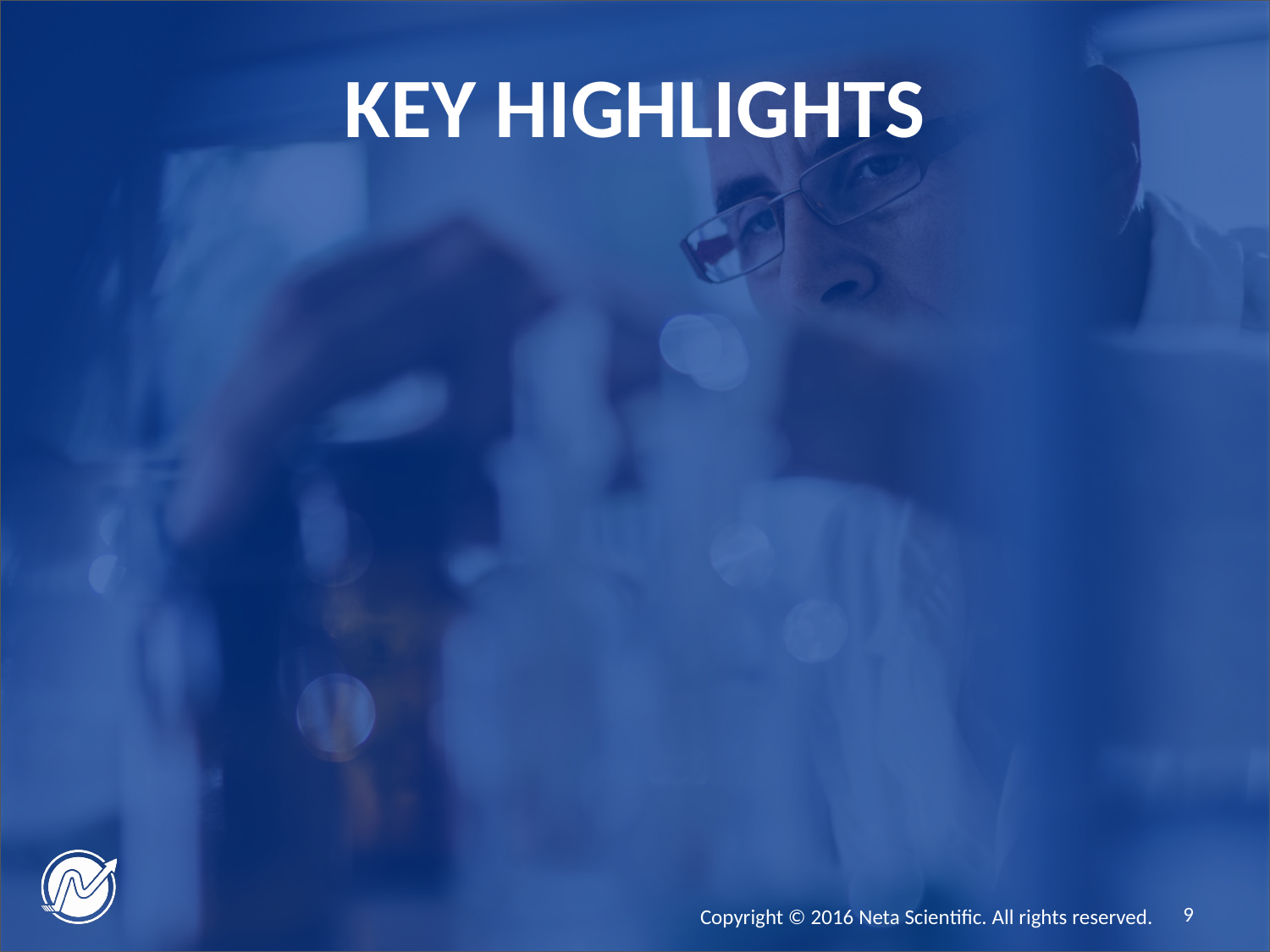

# Key Highlights

9
Copyright © 2016 Neta Scientific. All rights reserved.